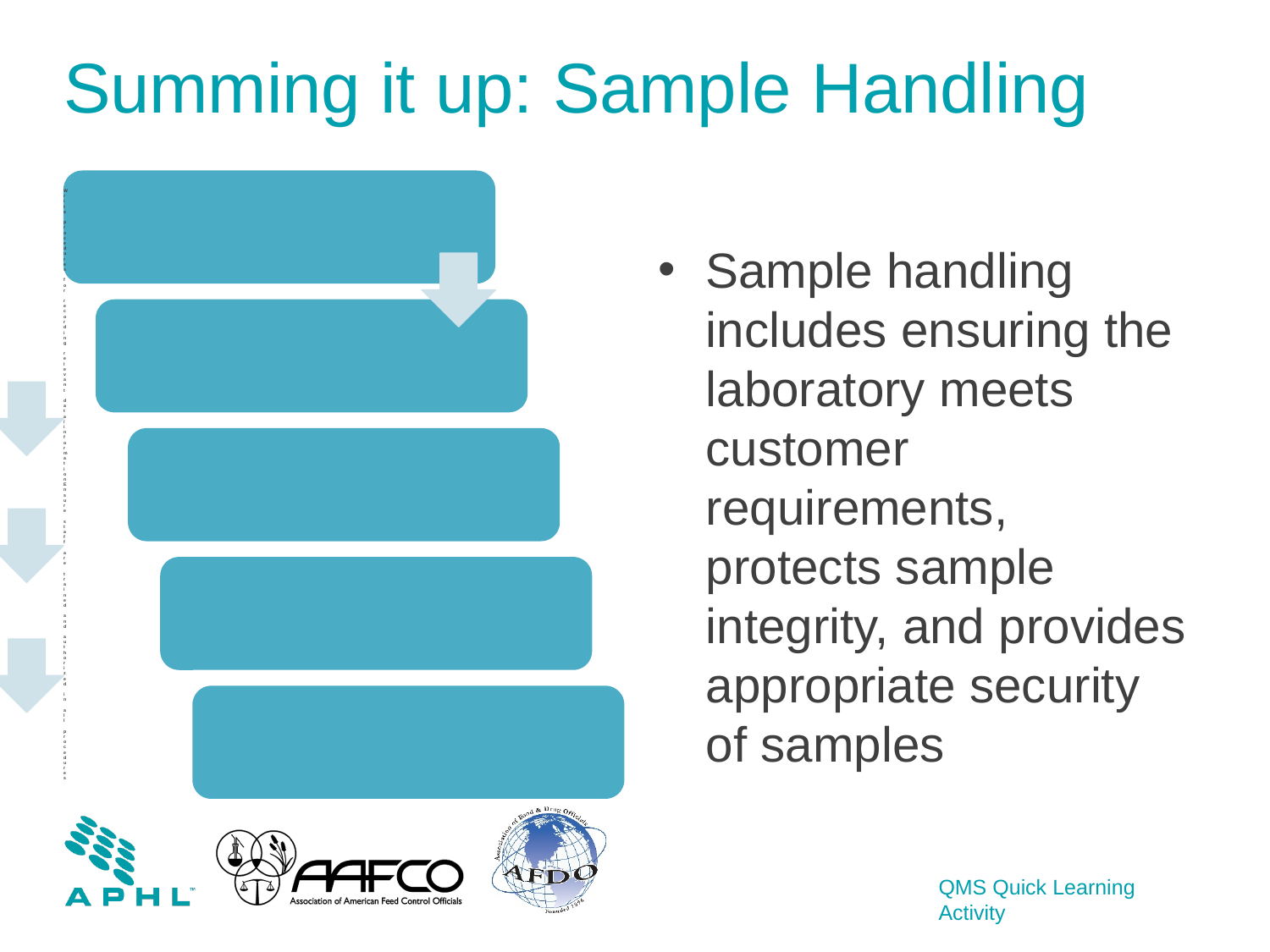

# Summing it up: Sample Handling
Write procedures for recording relevant data/information
Ensure staff are trained and authorized in all procedures
Sample handling includes ensuring the laboratory meets customer requirements, protects sample integrity, and provides appropriate security of samples